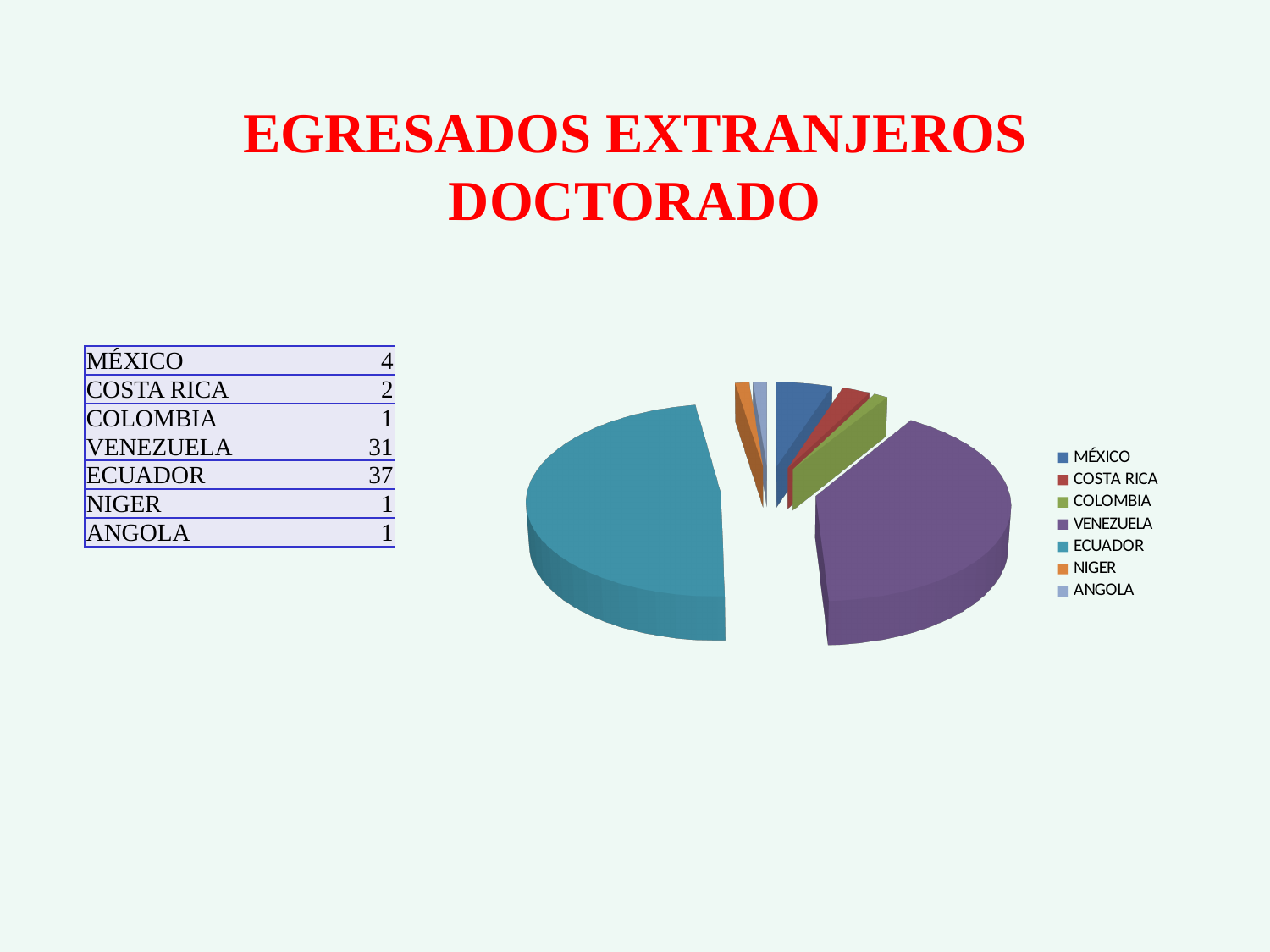

# EGRESADOS EXTRANJEROS DOCTORADO

[unsupported chart]

| MÉXICO | 4 |
| --- | --- |
| COSTA RICA | 2 |
| COLOMBIA | 1 |
| VENEZUELA | 31 |
| ECUADOR | 37 |
| NIGER | 1 |
| ANGOLA | 1 |